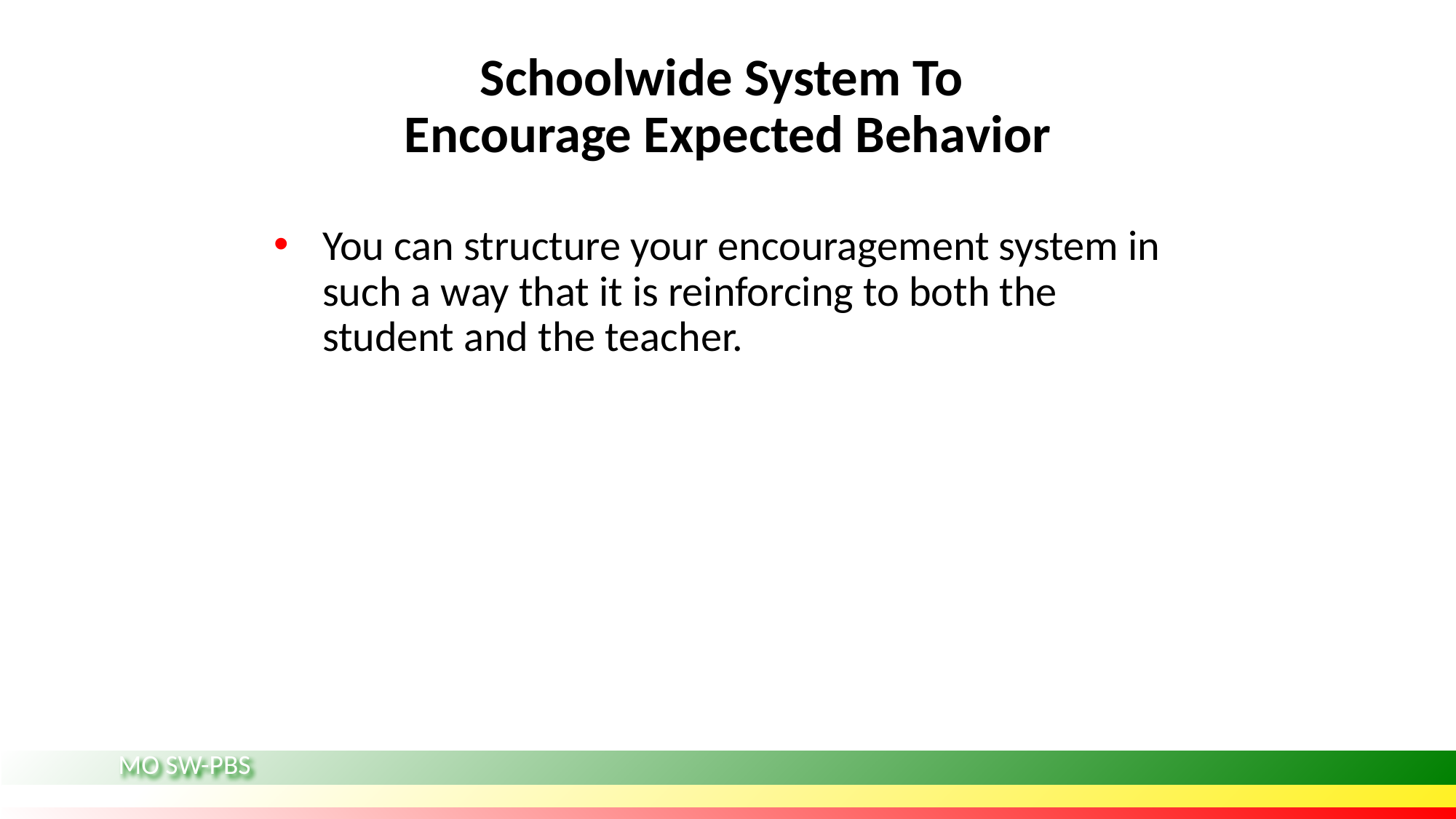

# Schoolwide System To Encourage Expected Behavior
You can structure your encouragement system in such a way that it is reinforcing to both the student and the teacher.